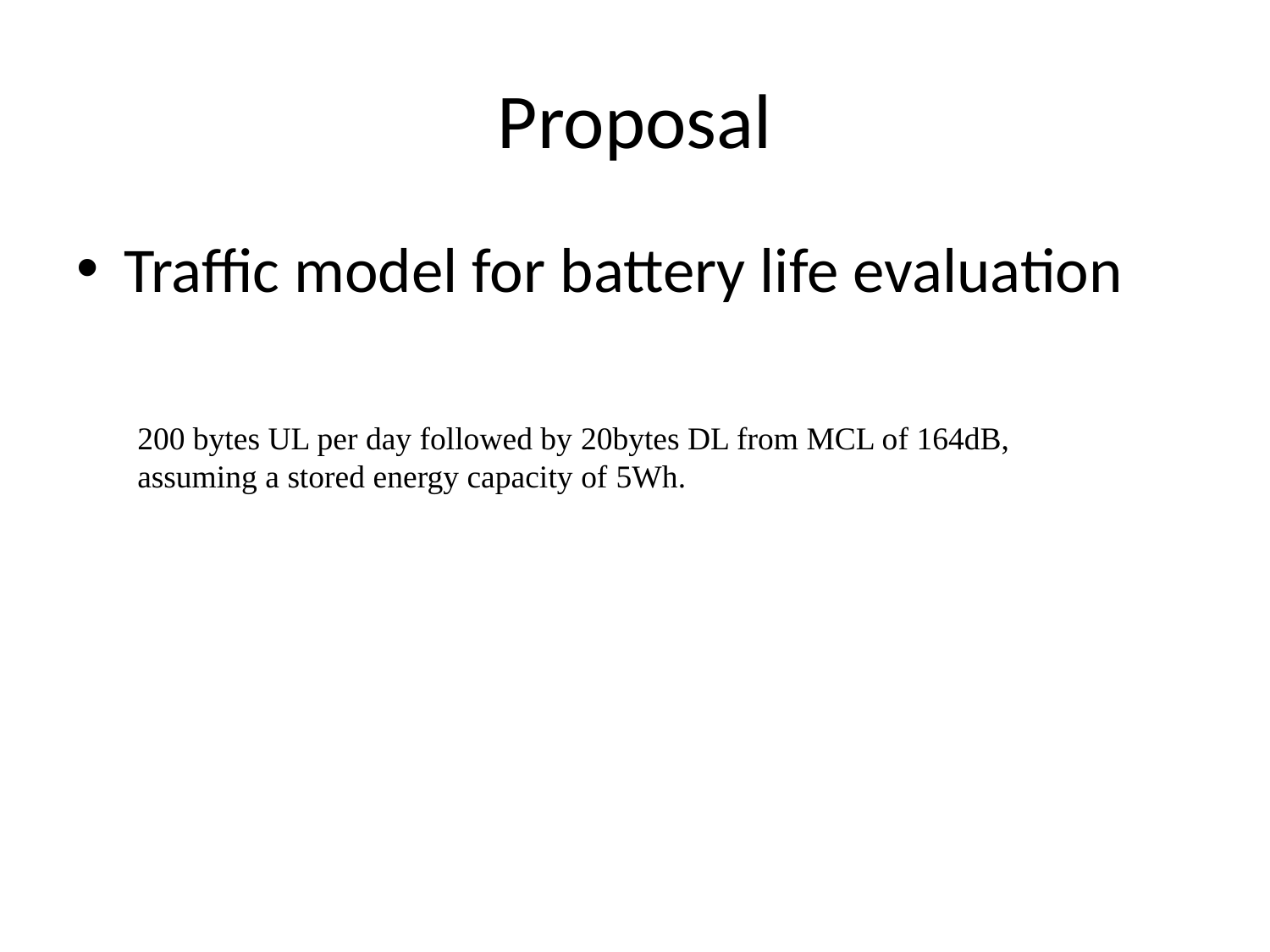

# Proposal
Traffic model for battery life evaluation
200 bytes UL per day followed by 20bytes DL from MCL of 164dB, assuming a stored energy capacity of 5Wh.